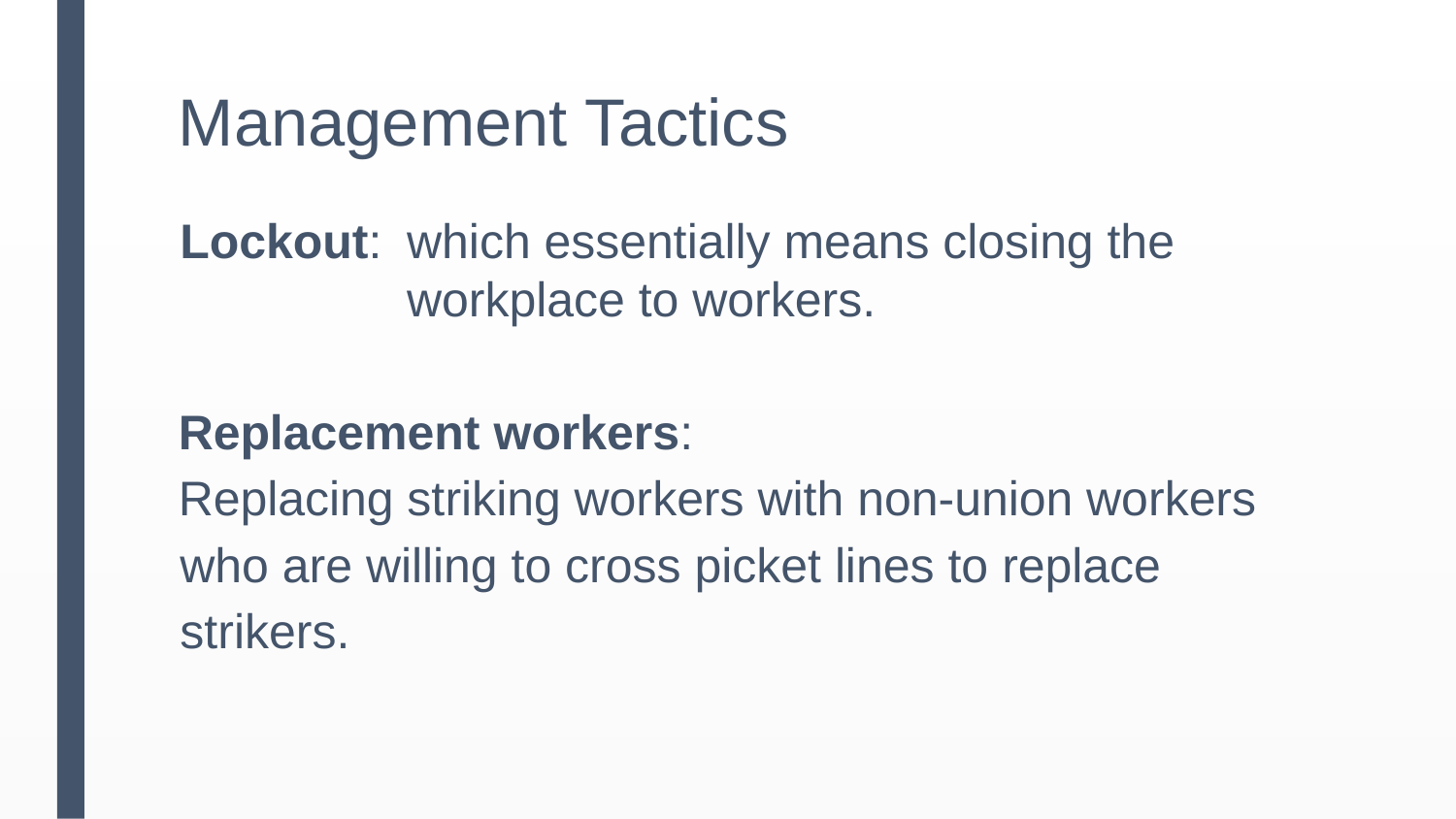

# Management Tactics
Lockout: 	which essentially means closing the workplace to workers.

Replacement workers:
Replacing striking workers with non-union workers who are willing to cross picket lines to replace strikers.